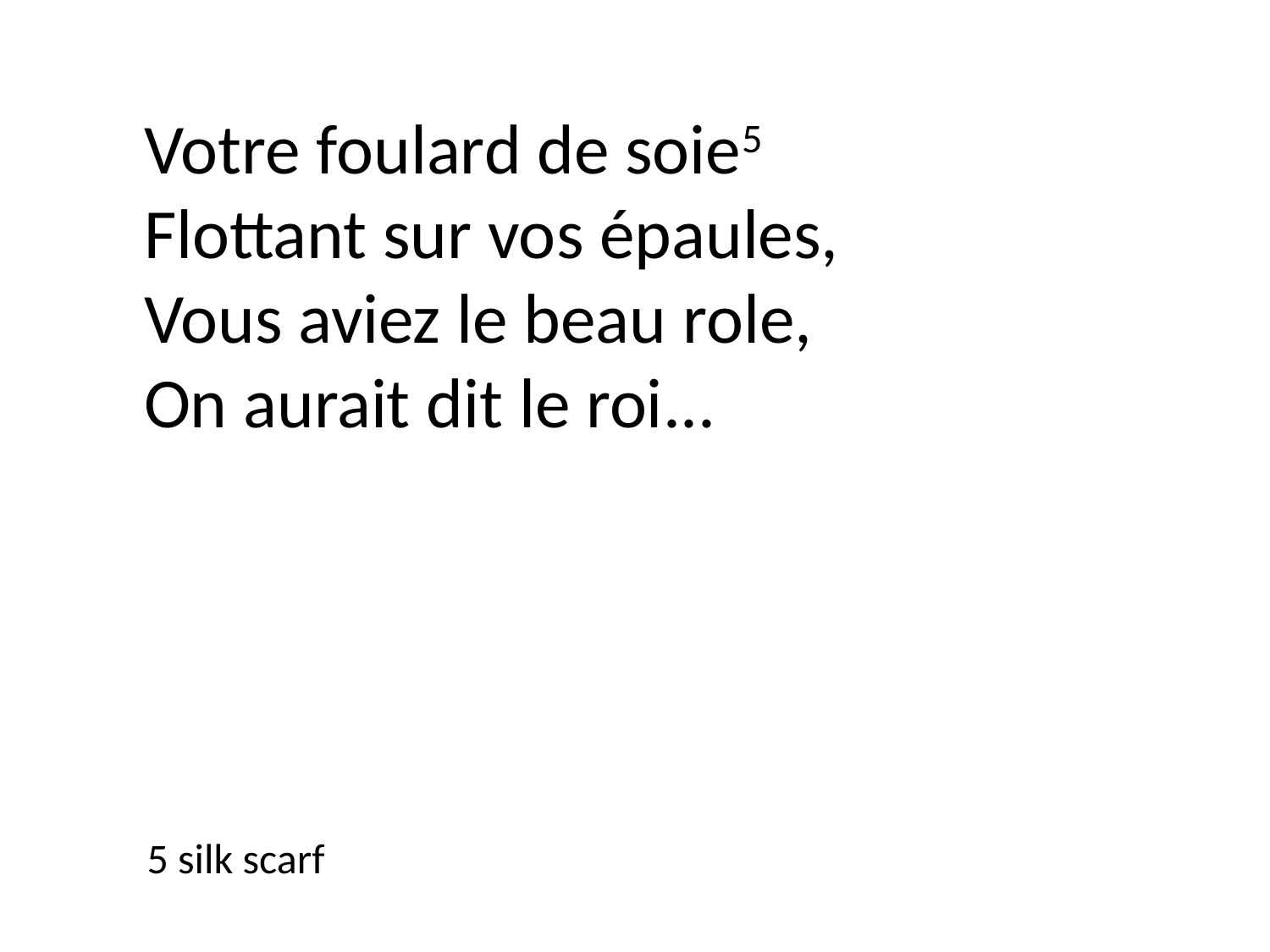

Votre foulard de soie5
Flottant sur vos épaules,
Vous aviez le beau role,
On aurait dit le roi...
5 silk scarf